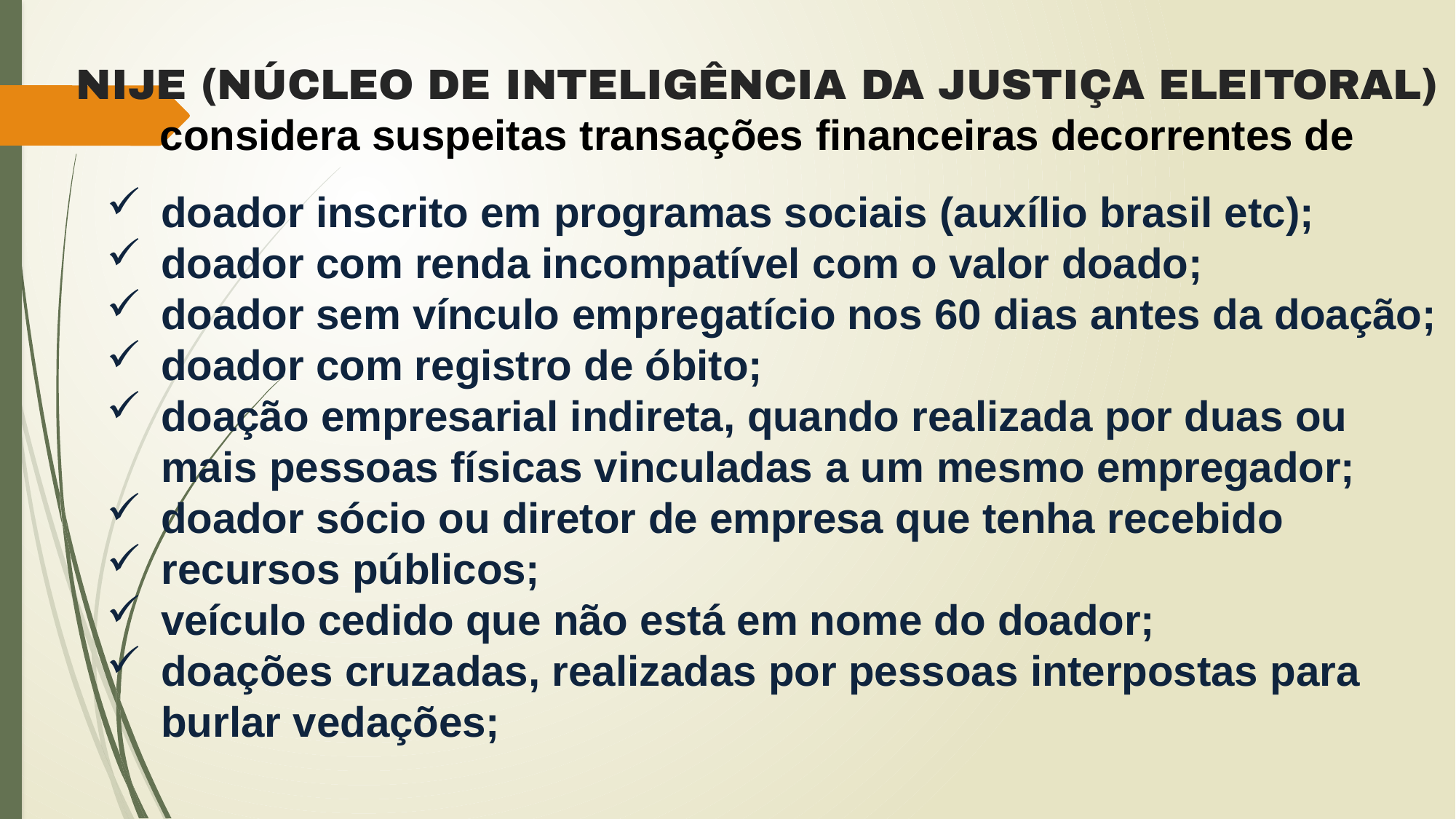

# NIJE (NÚCLEO DE INTELIGÊNCIA DA JUSTIÇA ELEITORAL) considera suspeitas transações financeiras decorrentes de
doador inscrito em programas sociais (auxílio brasil etc);
doador com renda incompatível com o valor doado;
doador sem vínculo empregatício nos 60 dias antes da doação;
doador com registro de óbito;
doação empresarial indireta, quando realizada por duas ou mais pessoas físicas vinculadas a um mesmo empregador;
doador sócio ou diretor de empresa que tenha recebido
recursos públicos;
veículo cedido que não está em nome do doador;
doações cruzadas, realizadas por pessoas interpostas para burlar vedações;